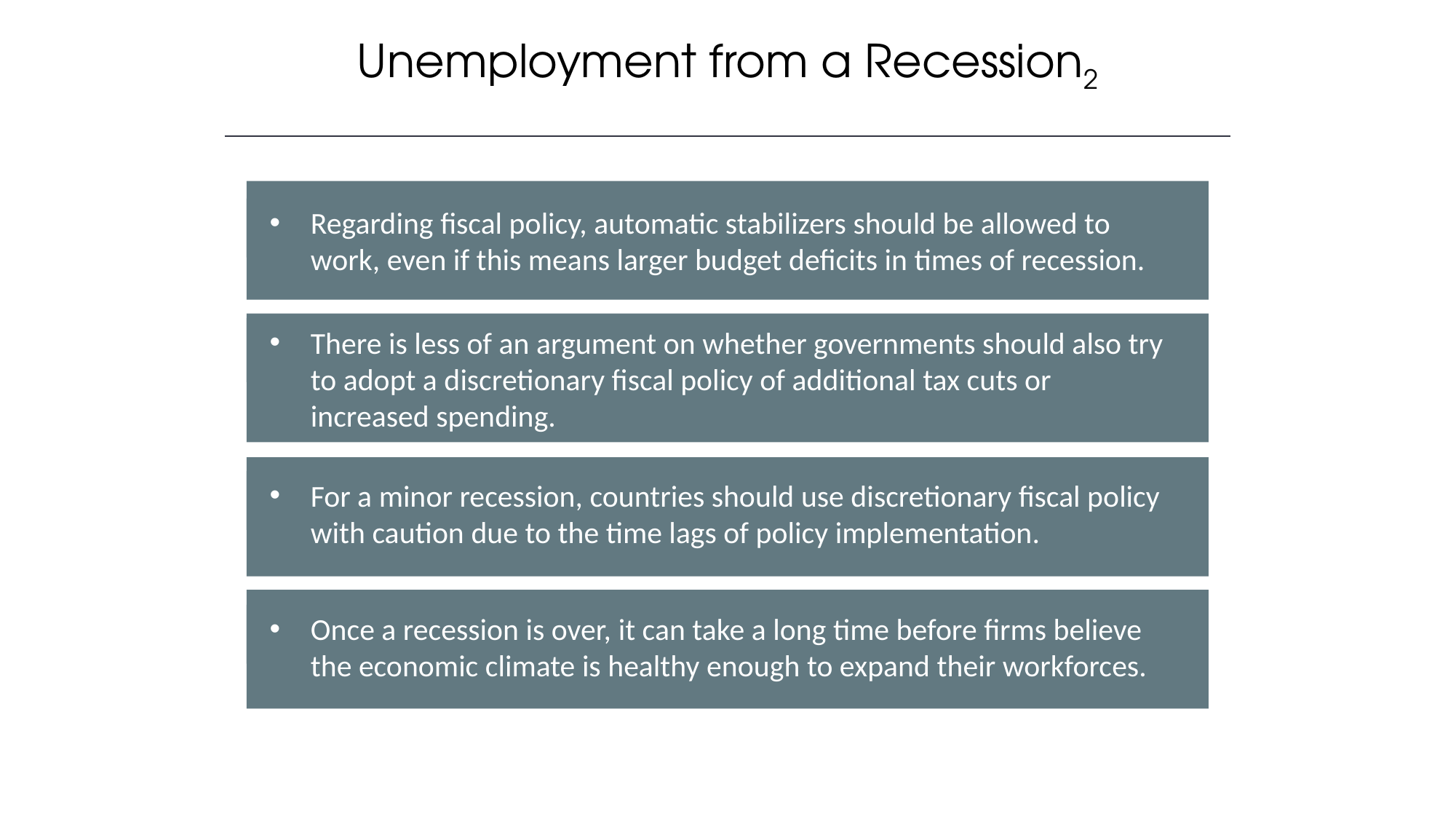

Unemployment from a Recession2

Regarding fiscal policy, automatic stabilizers should be allowed to work, even if this means larger budget deficits in times of recession.

There is less of an argument on whether governments should also try to adopt a discretionary fiscal policy of additional tax cuts or increased spending.

For a minor recession, countries should use discretionary fiscal policy with caution due to the time lags of policy implementation.

Once a recession is over, it can take a long time before firms believe the economic climate is healthy enough to expand their workforces.